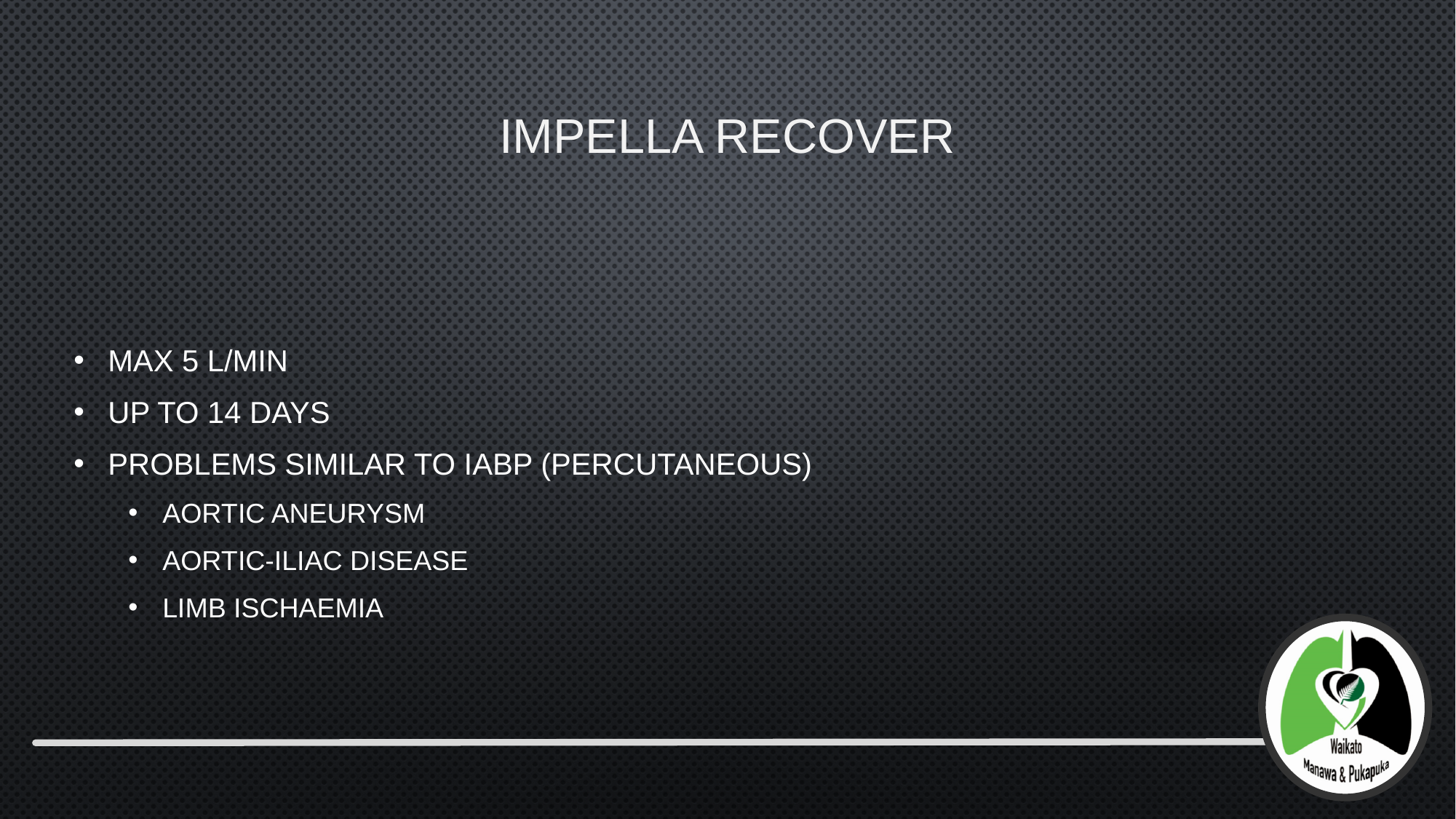

# Impella Recover
Max 5 l/min
Up to 14 days
Problems similar to IABP (percutaneous)
Aortic aneurysm
Aortic-iliac disease
Limb ischaemia